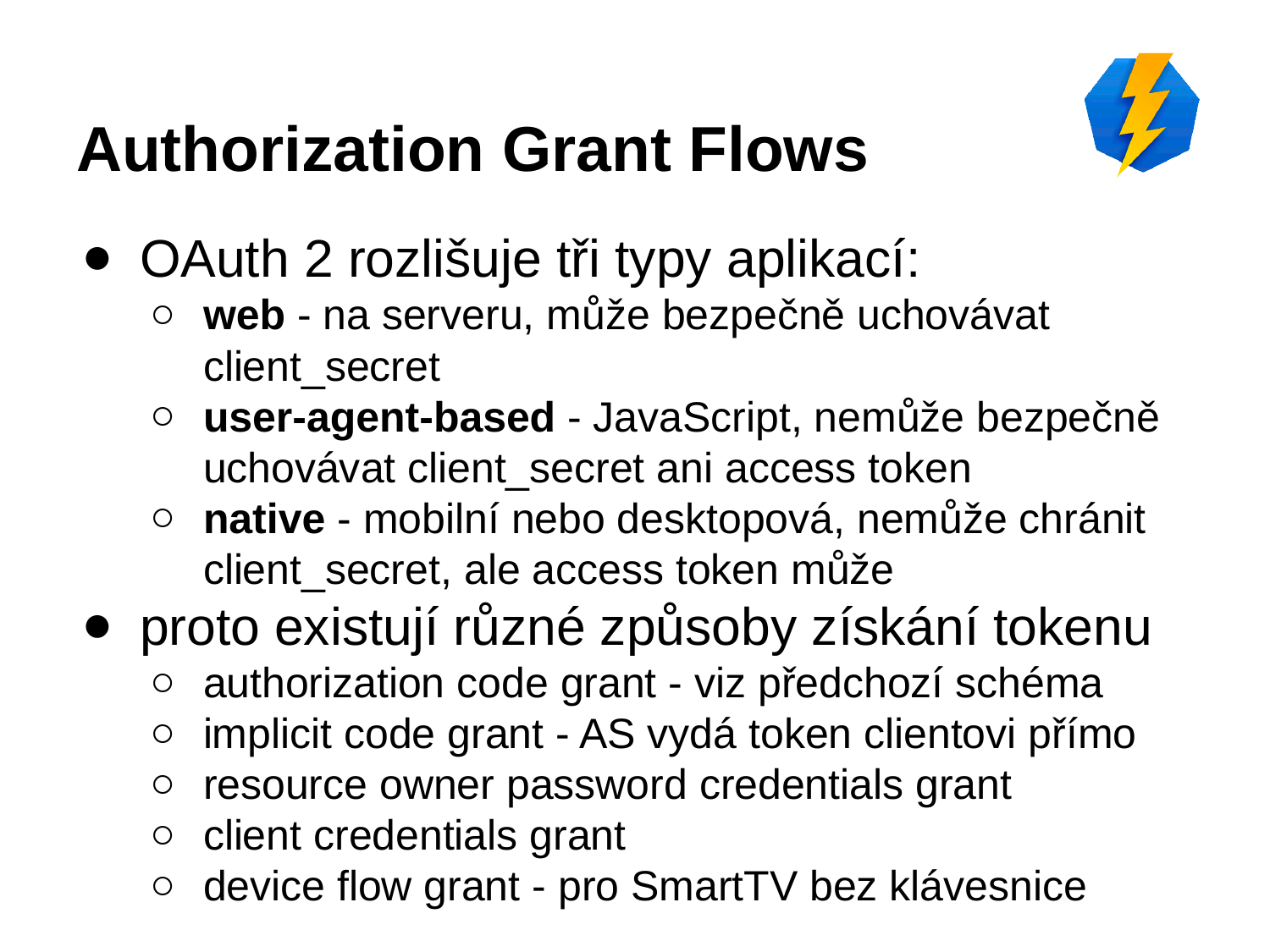

# Authorization Grant Flows
OAuth 2 rozlišuje tři typy aplikací:
web - na serveru, může bezpečně uchovávat client_secret
user-agent-based - JavaScript, nemůže bezpečně uchovávat client_secret ani access token
native - mobilní nebo desktopová, nemůže chránit client_secret, ale access token může
proto existují různé způsoby získání tokenu
authorization code grant - viz předchozí schéma
implicit code grant - AS vydá token clientovi přímo
resource owner password credentials grant
client credentials grant
device flow grant - pro SmartTV bez klávesnice